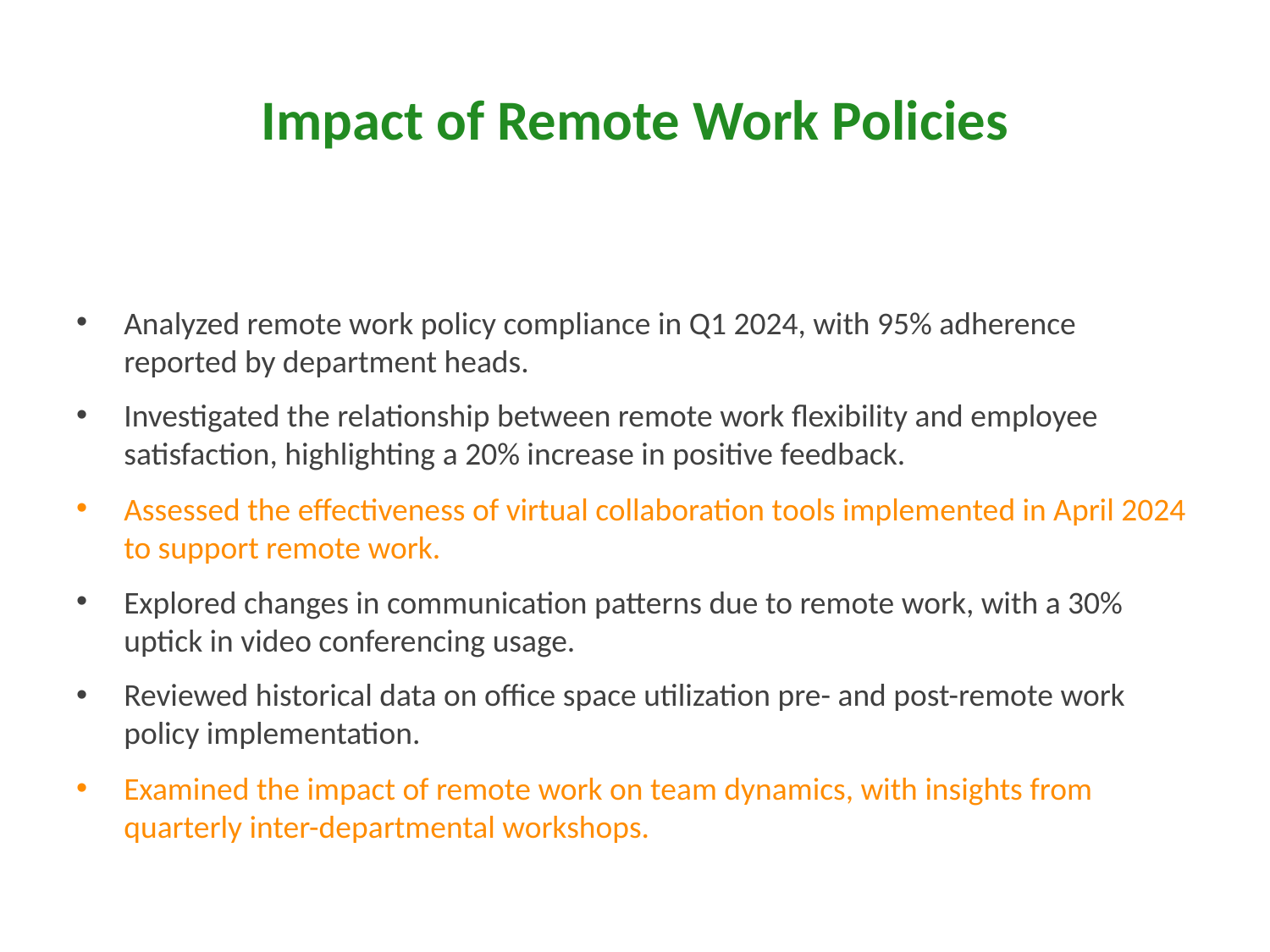

# Impact of Remote Work Policies

Analyzed remote work policy compliance in Q1 2024, with 95% adherence reported by department heads.
Investigated the relationship between remote work flexibility and employee satisfaction, highlighting a 20% increase in positive feedback.
Assessed the effectiveness of virtual collaboration tools implemented in April 2024 to support remote work.
Explored changes in communication patterns due to remote work, with a 30% uptick in video conferencing usage.
Reviewed historical data on office space utilization pre- and post-remote work policy implementation.
Examined the impact of remote work on team dynamics, with insights from quarterly inter-departmental workshops.